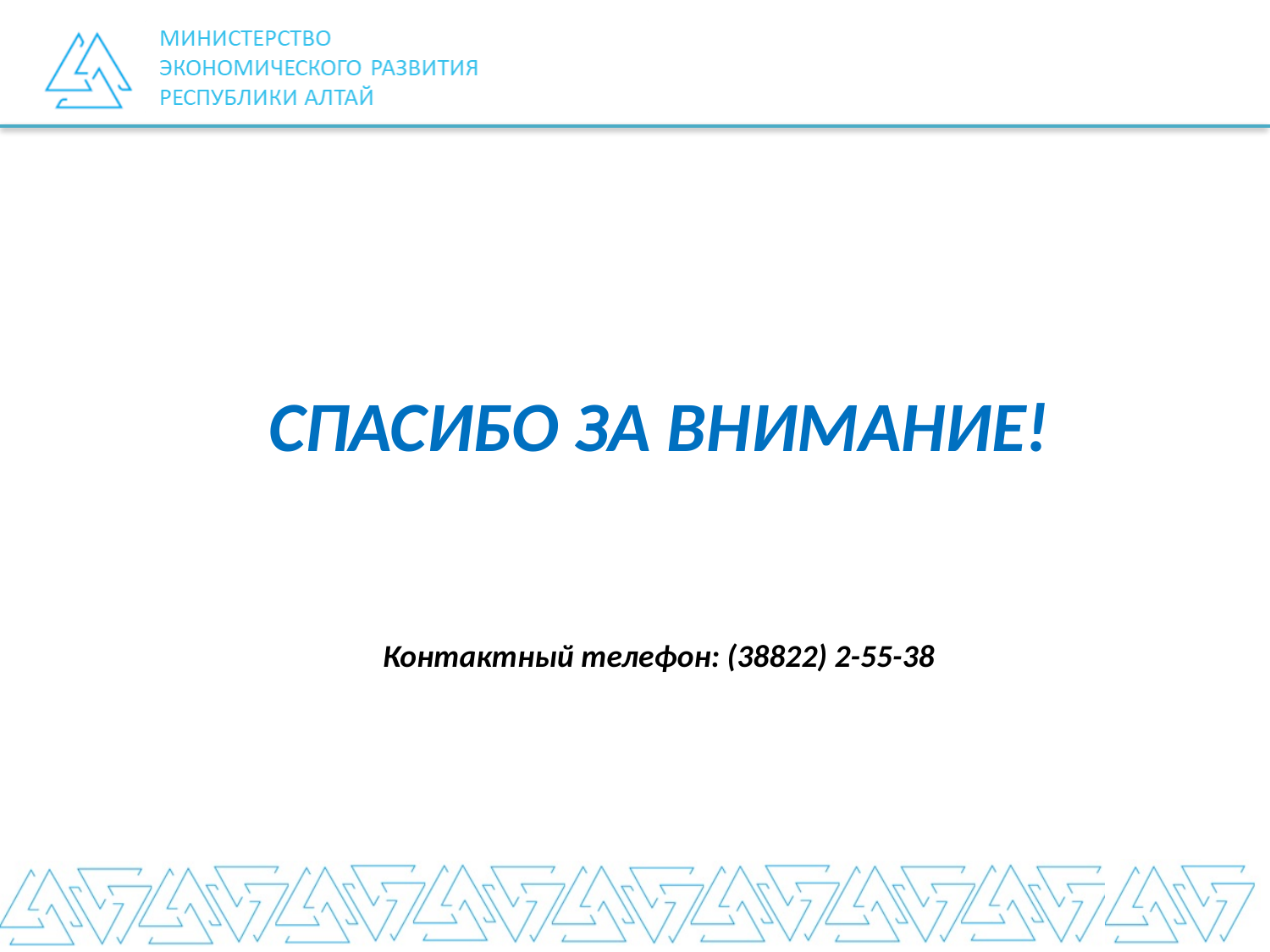

# СПАСИБО ЗА ВНИМАНИЕ! Контактный телефон: (38822) 2-55-38